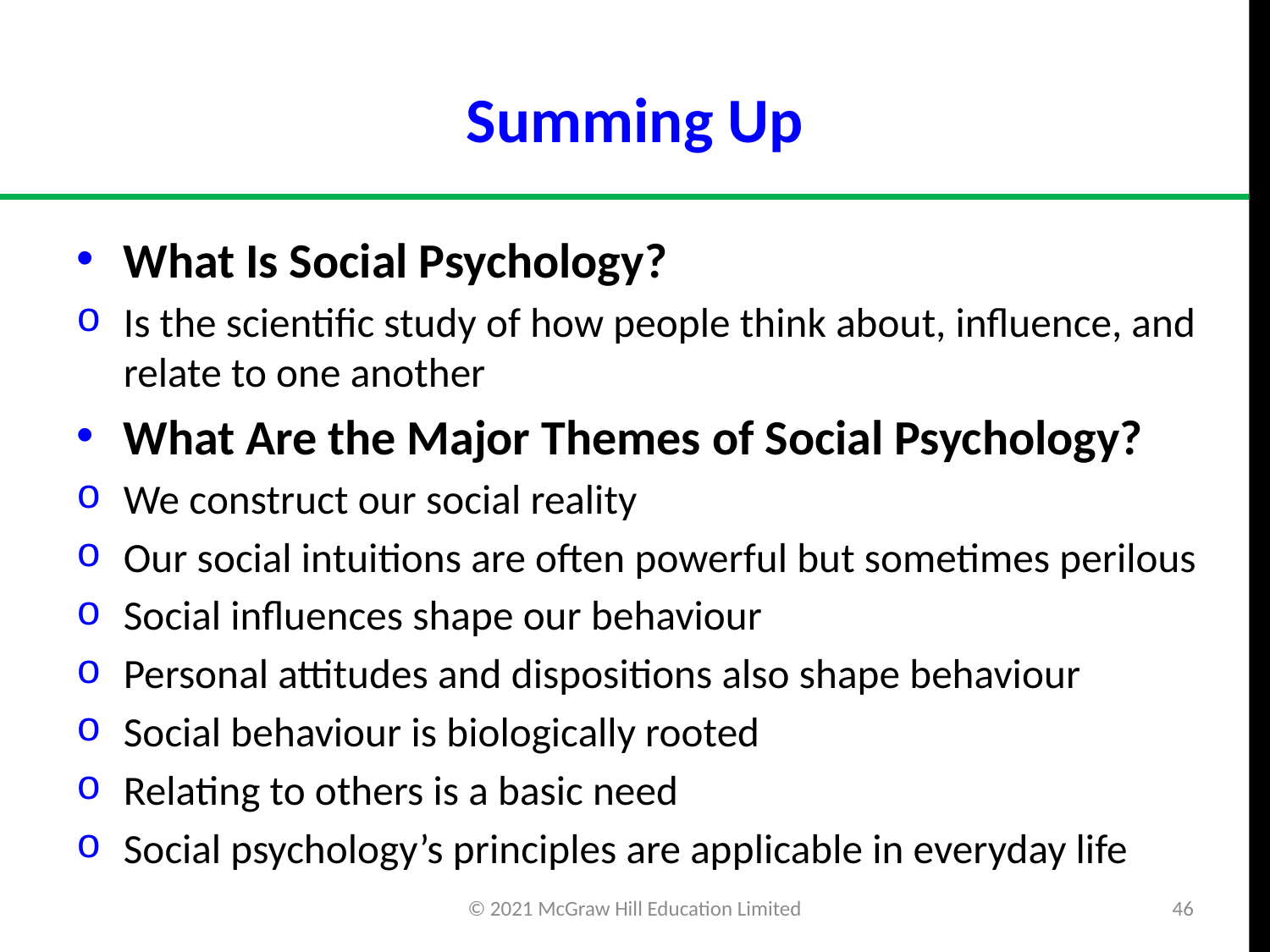

# Summing Up
What Is Social Psychology?
Is the scientific study of how people think about, influence, and relate to one another
What Are the Major Themes of Social Psychology?
We construct our social reality
Our social intuitions are often powerful but sometimes perilous
Social influences shape our behaviour
Personal attitudes and dispositions also shape behaviour
Social behaviour is biologically rooted
Relating to others is a basic need
Social psychology’s principles are applicable in everyday life

© 2021 McGraw Hill Education Limited
46